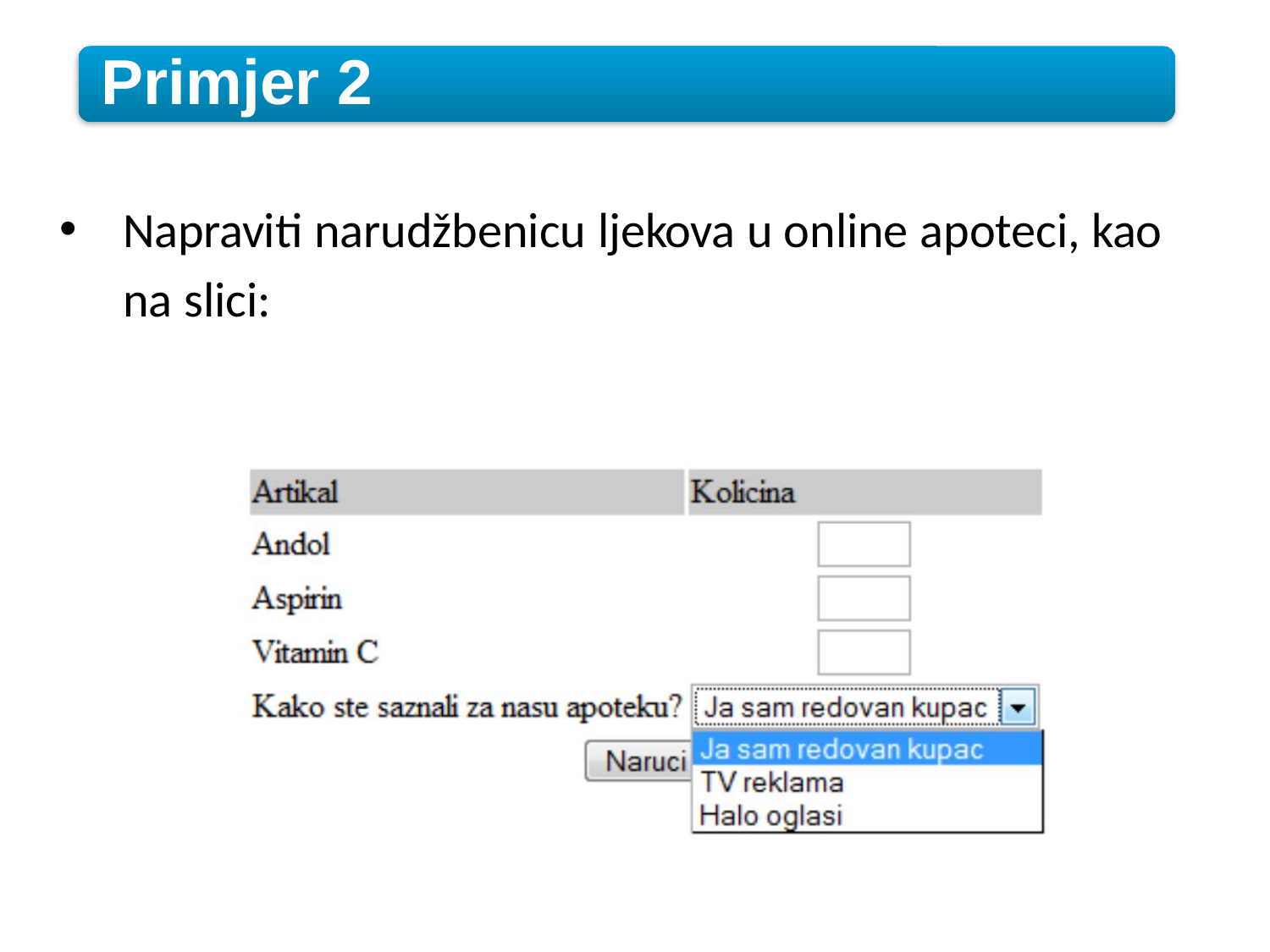

Primjer 2
Napraviti narudžbenicu ljekova u online apoteci, kao na slici:

Uvod u PHP
9